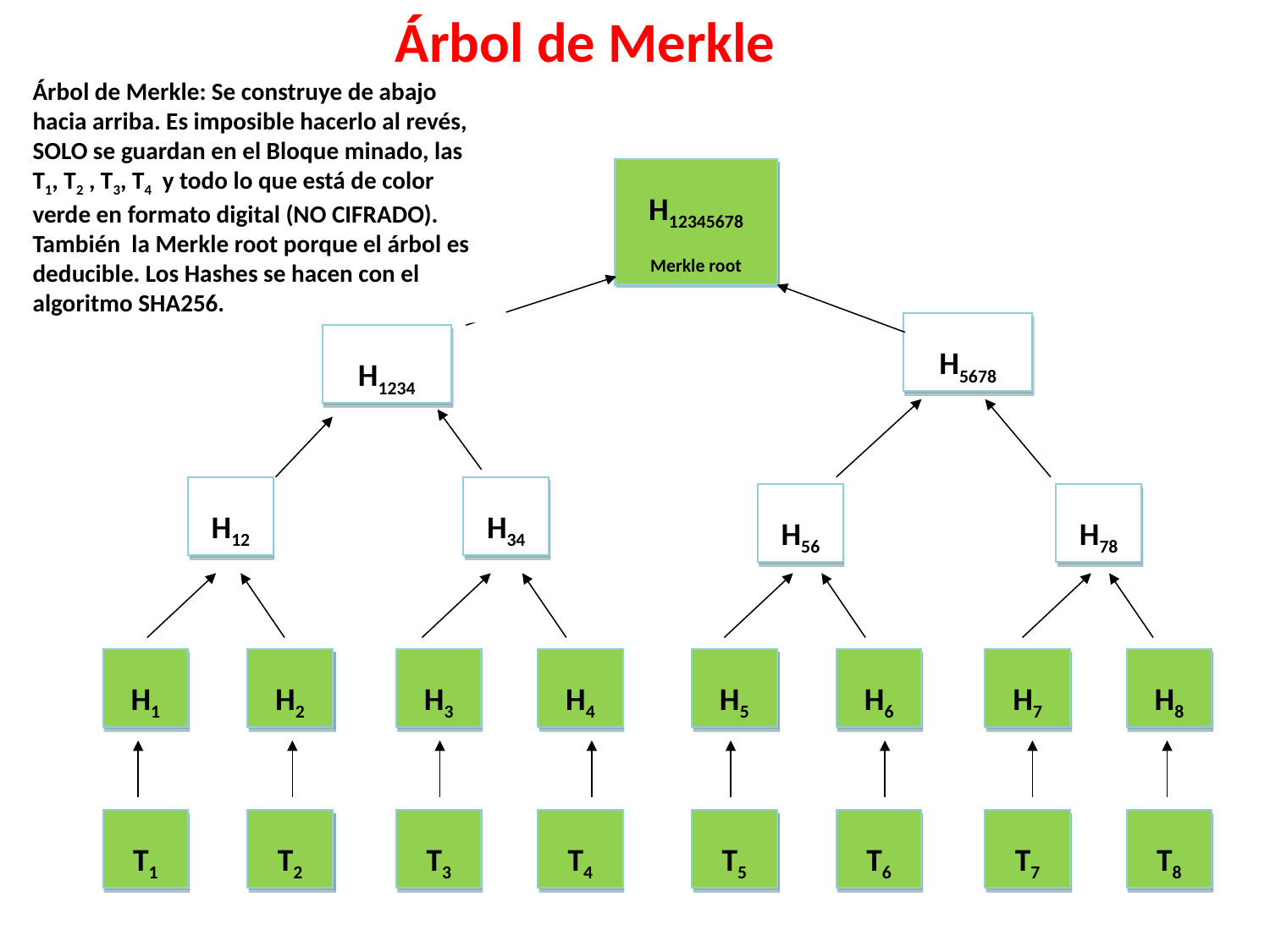

Árbol de Merkle
Árbol de Merkle: Se construye de abajo hacia arriba. Es imposible hacerlo al revés, SOLO se guardan en el Bloque minado, las T1, T2 , T3, T4  y todo lo que está de color verde en formato digital (NO CIFRADO). También  la Merkle root porque el árbol es deducible. Los Hashes se hacen con el algoritmo SHA256.
H12345678
Merkle root
H5678
H1234
H12
H34
H56
H78
H1
H2
H3
H4
H5
H6
H7
H8
T1
T2
T3
T4
T5
T6
T7
T8